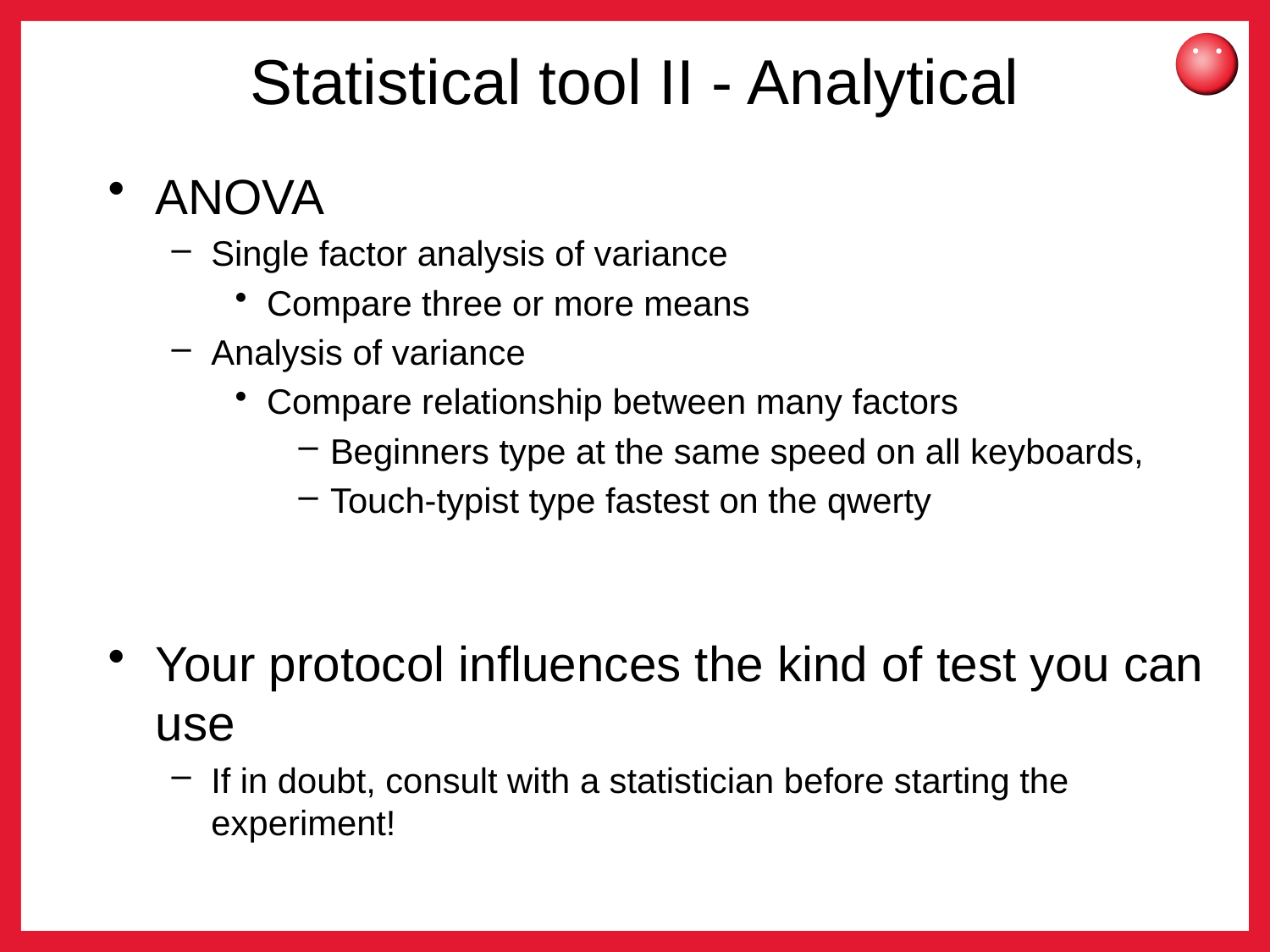

# Statistical tool II - Analytical
ANOVA
Single factor analysis of variance
Compare three or more means
Analysis of variance
Compare relationship between many factors
Beginners type at the same speed on all keyboards,
Touch-typist type fastest on the qwerty

Your protocol influences the kind of test you can use
If in doubt, consult with a statistician before starting the experiment!